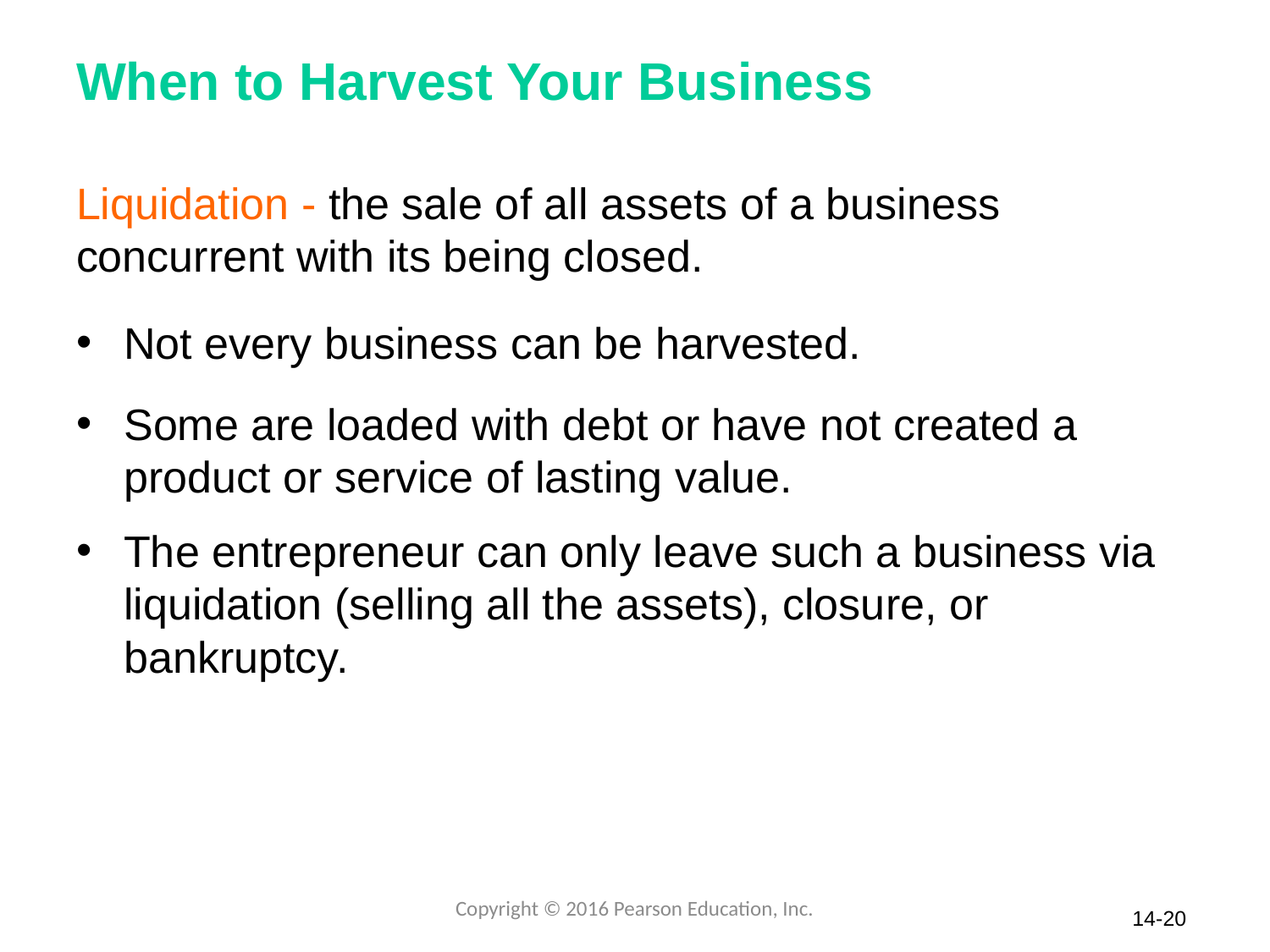

# When to Harvest Your Business
Liquidation - the sale of all assets of a business concurrent with its being closed.

Not every business can be harvested.

Some are loaded with debt or have not created a product or service of lasting value.

The entrepreneur can only leave such a business via liquidation (selling all the assets), closure, or bankruptcy.
Copyright © 2016 Pearson Education, Inc.